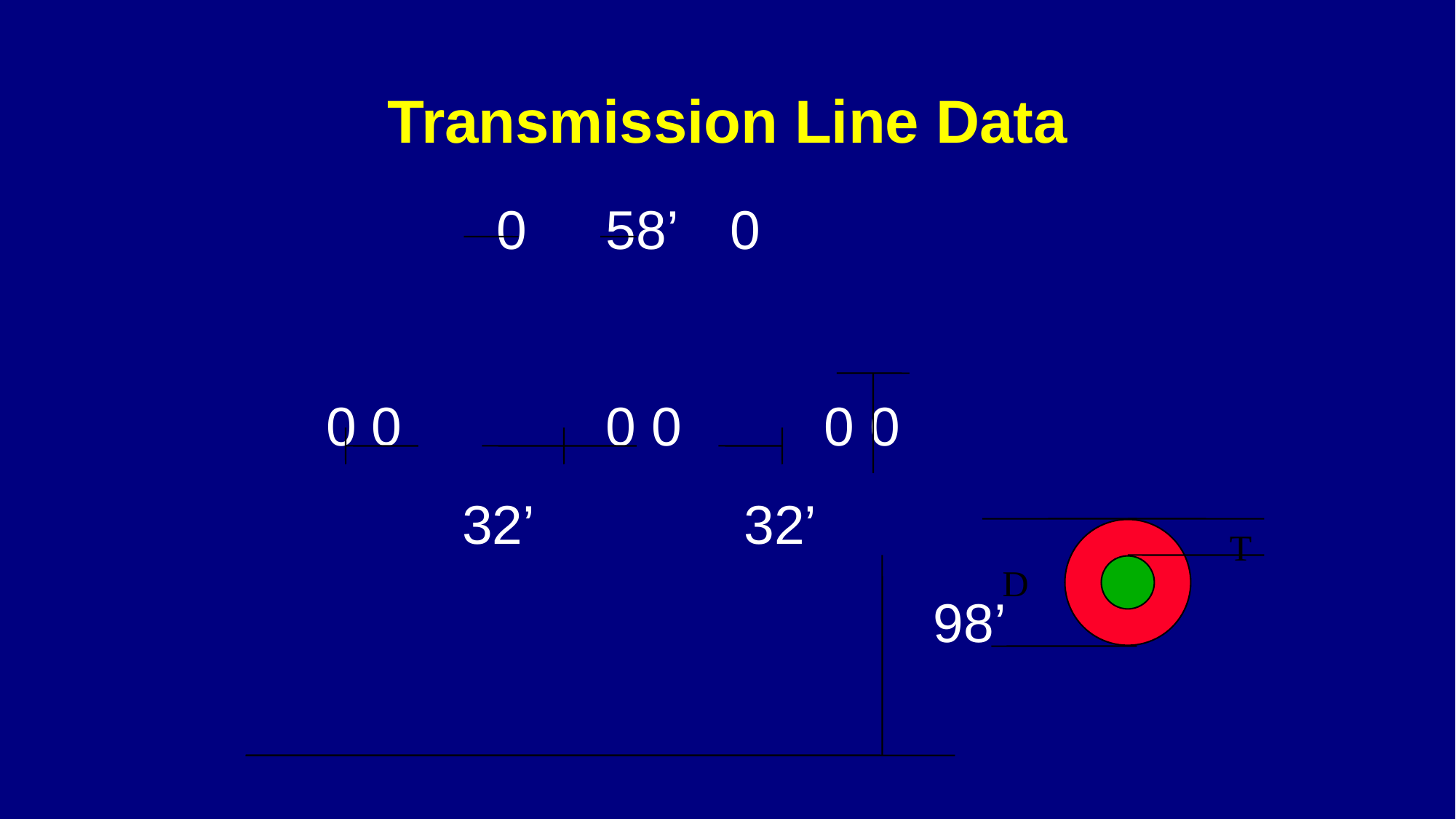

# Transmission Line Data
		0	58’	 0

0 0		0 0		0 0
         32’              32’
						98’

T

D